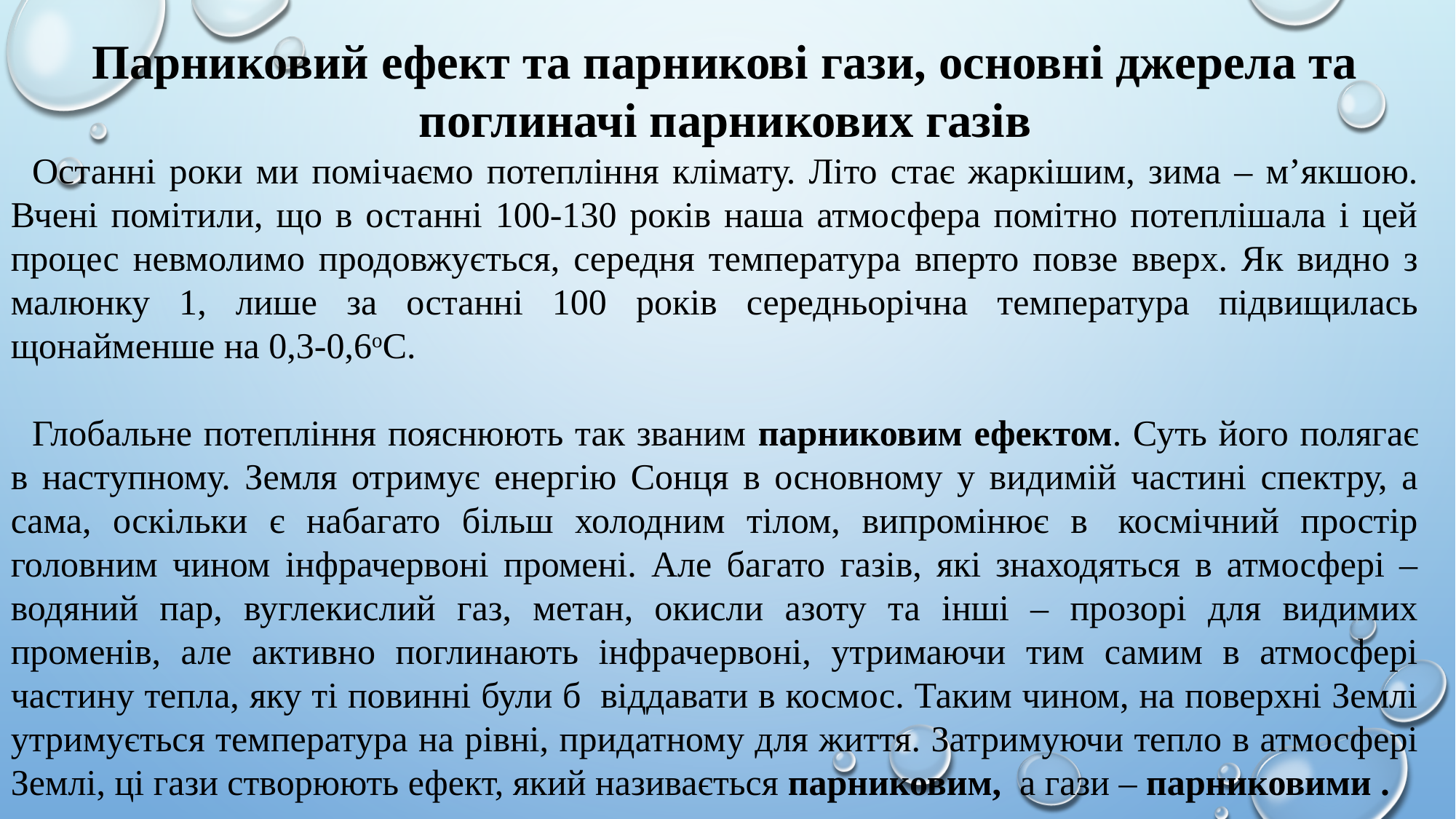

Парниковий ефект та парникові гази, основні джерела та поглиначі парникових газів
Останні роки ми помічаємо потепління клімату. Літо стає жаркішим, зима – м’якшою. Вчені помітили, що в останні 100-130 років наша атмосфера помітно потеплішала і цей процес невмолимо продовжується, середня температура вперто повзе вверх. Як видно з малюнку 1, лише за останні 100 років середньорічна температура підвищилась щонайменше на 0,3-0,6оС.

Глобальне потепління пояснюють так званим парниковим ефектом. Суть його полягає в наступному. Земля отримує енергію Сонця в основному у видимій частині спектру, а сама, оскільки є набагато більш холодним тілом, випромінює в  космічний простір головним чином інфрачервоні промені. Але багато газів, які знаходяться в атмосфері – водяний пар, вуглекислий газ, метан, окисли азоту та інші – прозорі для видимих променів, але активно поглинають інфрачервоні, утримаючи тим самим в атмосфері частину тепла, яку ті повинні були б  віддавати в космос. Таким чином, на поверхні Землі утримується температура на рівні, придатному для життя. Затримуючи тепло в атмосфері Землі, ці гази створюють ефект, який називається парниковим,  а гази – парниковими .